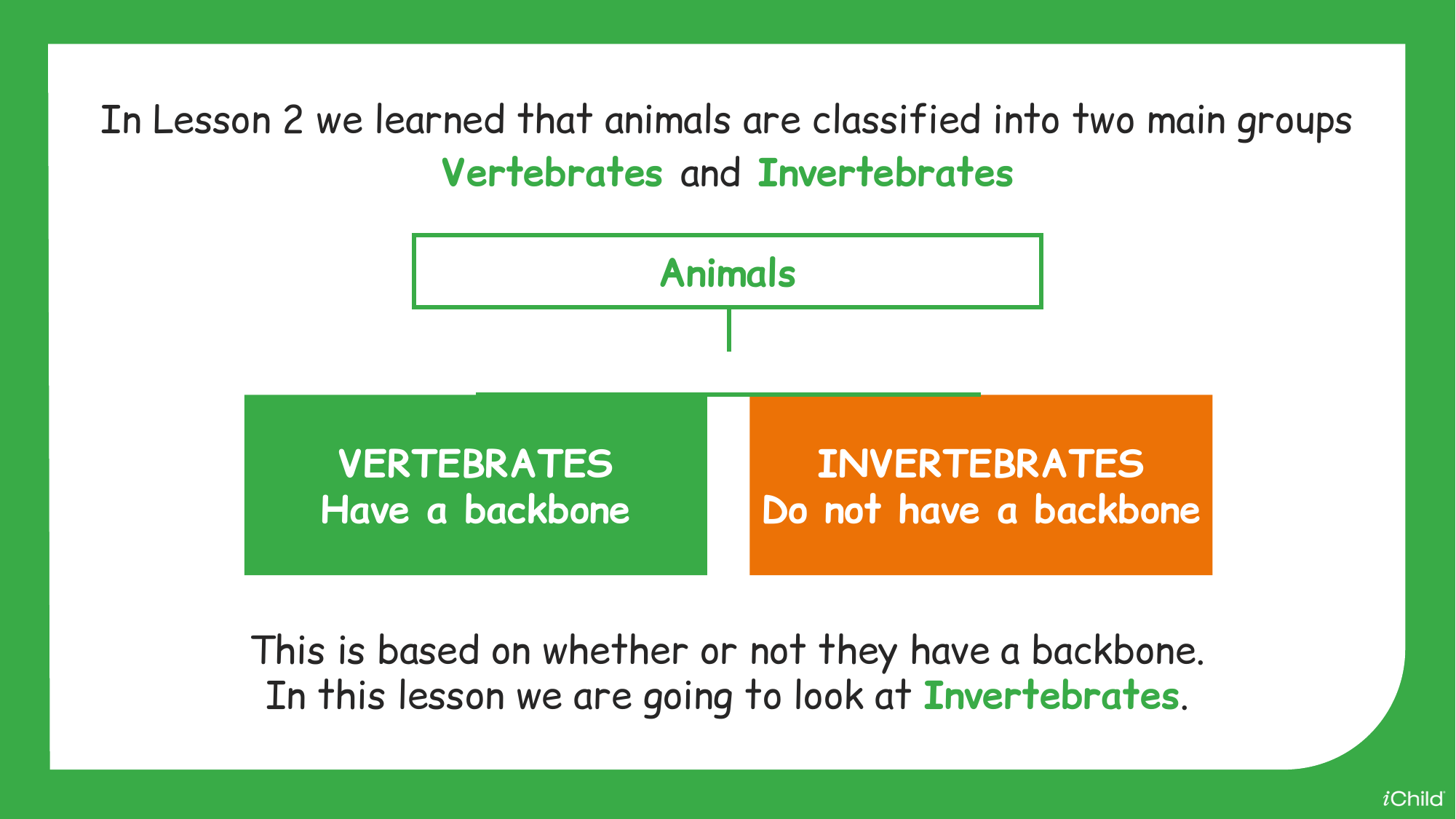

In Lesson 2 we learned that animals are classified into two main groups
Vertebrates and Invertebrates
Animals
VERTEBRATES
Have a backbone
INVERTEBRATES
Do not have a backbone
This is based on whether or not they have a backbone.
In this lesson we are going to look at Invertebrates.